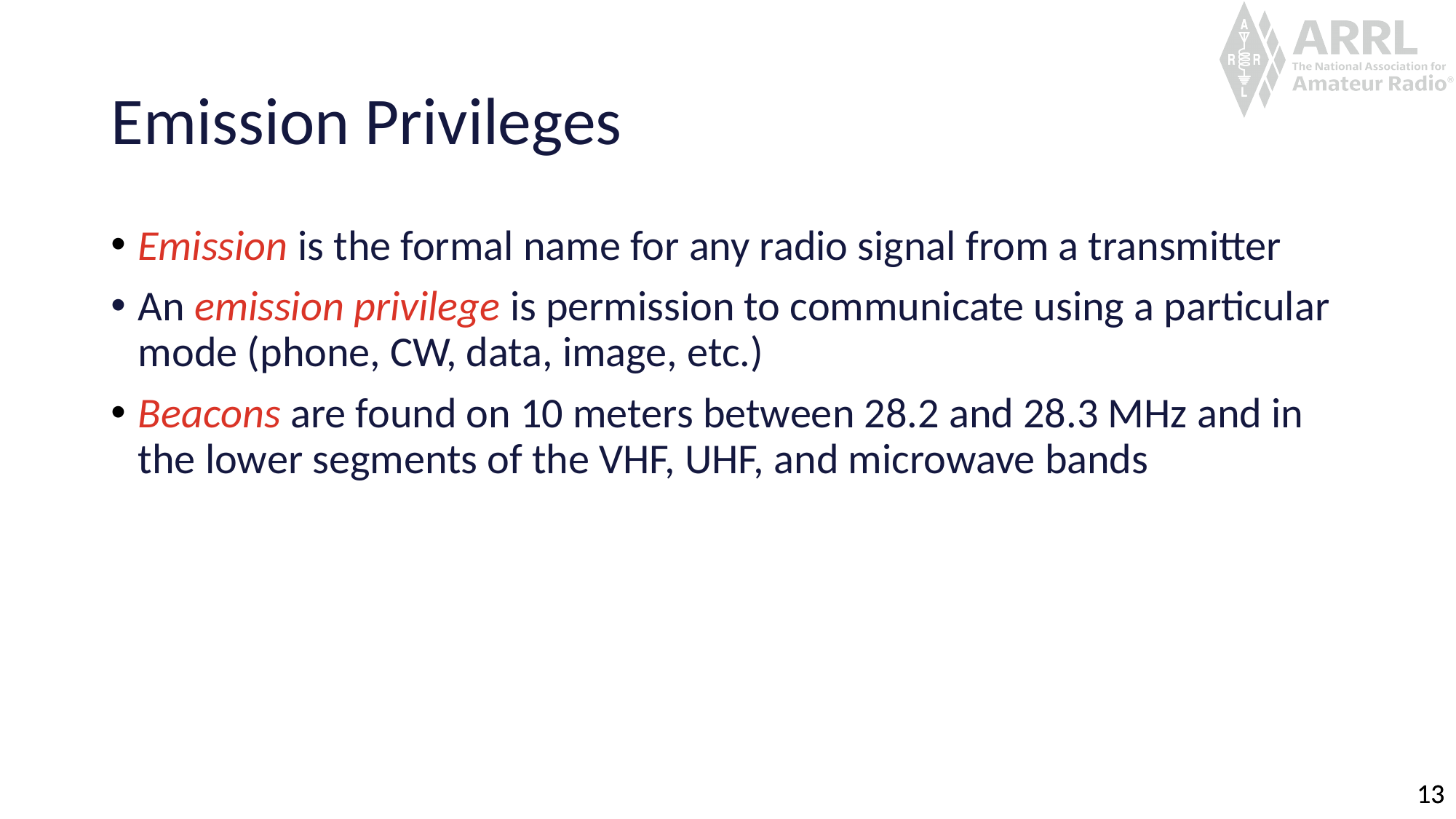

# Emission Privileges
Emission is the formal name for any radio signal from a transmitter
An emission privilege is permission to communicate using a particular mode (phone, CW, data, image, etc.)
Beacons are found on 10 meters between 28.2 and 28.3 MHz and in the lower segments of the VHF, UHF, and microwave bands